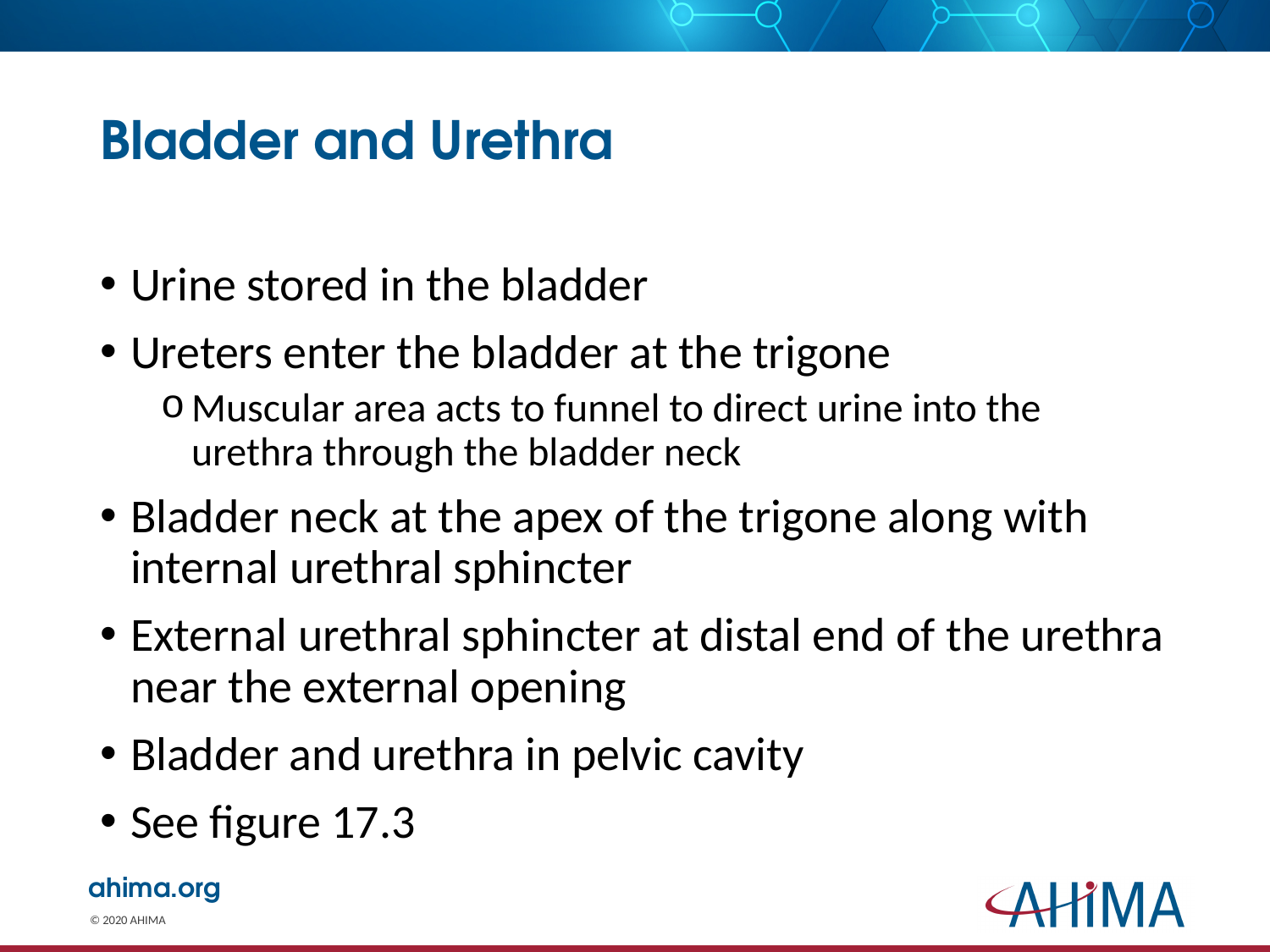

# Bladder and Urethra
Urine stored in the bladder
Ureters enter the bladder at the trigone
Muscular area acts to funnel to direct urine into the urethra through the bladder neck
Bladder neck at the apex of the trigone along with internal urethral sphincter
External urethral sphincter at distal end of the urethra near the external opening
Bladder and urethra in pelvic cavity
See figure 17.3